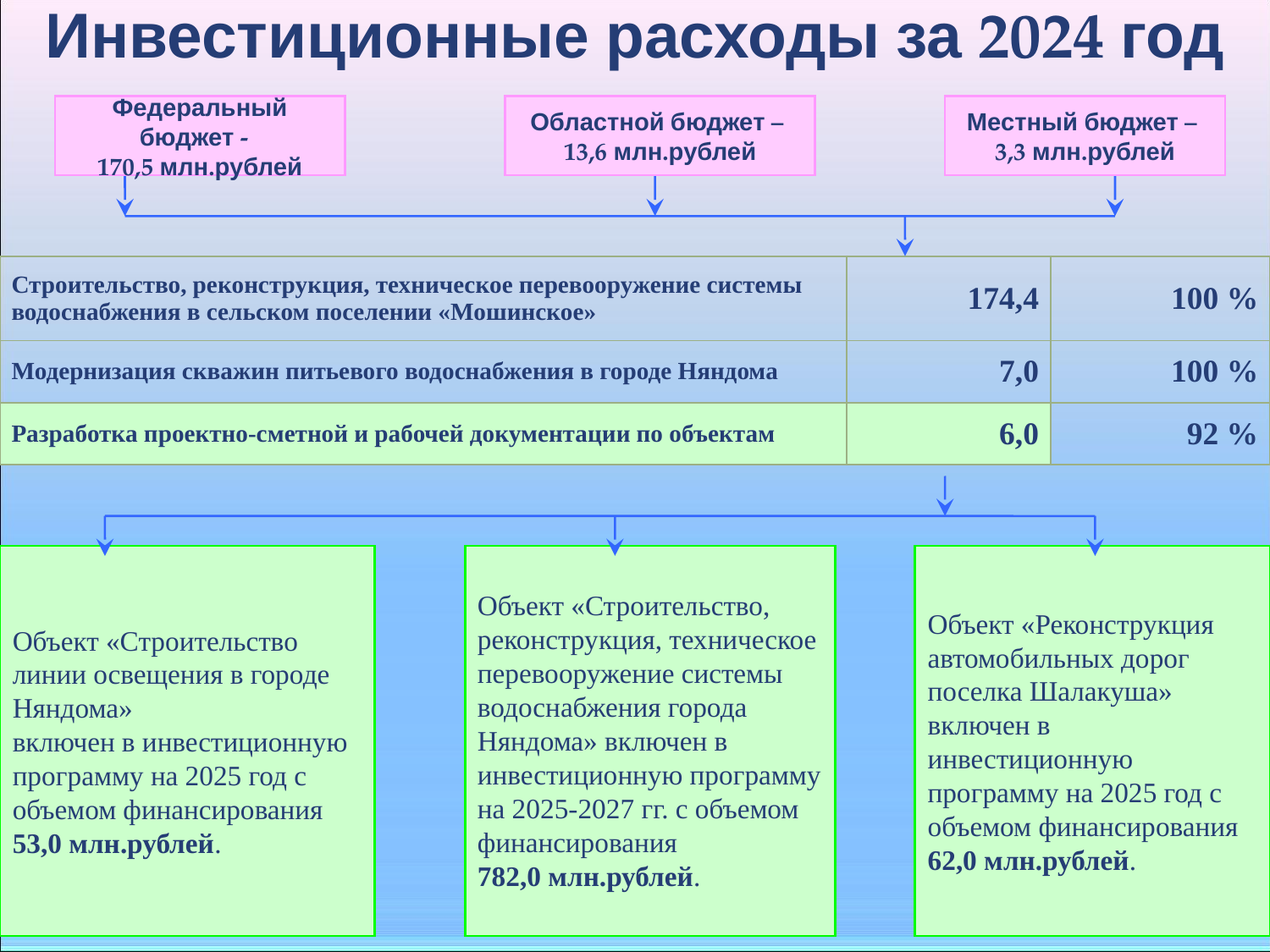

# Инвестиционные расходы за 2024 год
Федеральный бюджет -
170,5 млн.рублей
Областной бюджет –
13,6 млн.рублей
Местный бюджет –
3,3 млн.рублей

| Строительство, реконструкция, техническое перевооружение системы водоснабжения в сельском поселении «Мошинское» | 174,4 | 100 % |
| --- | --- | --- |
| Модернизация скважин питьевого водоснабжения в городе Няндома | 7,0 | 100 % |
| Разработка проектно-сметной и рабочей документации по объектам | 6,0 | 92 % |

Объект «Строительство линии освещения в городе Няндома»
включен в инвестиционную программу на 2025 год с объемом финансирования 53,0 млн.рублей.

Объект «Строительство, реконструкция, техническое перевооружение системы водоснабжения города Няндома» включен в инвестиционную программу на 2025-2027 гг. с объемом финансирования
782,0 млн.рублей.

Объект «Реконструкция автомобильных дорог поселка Шалакуша» включен в инвестиционную программу на 2025 год с объемом финансирования 62,0 млн.рублей.